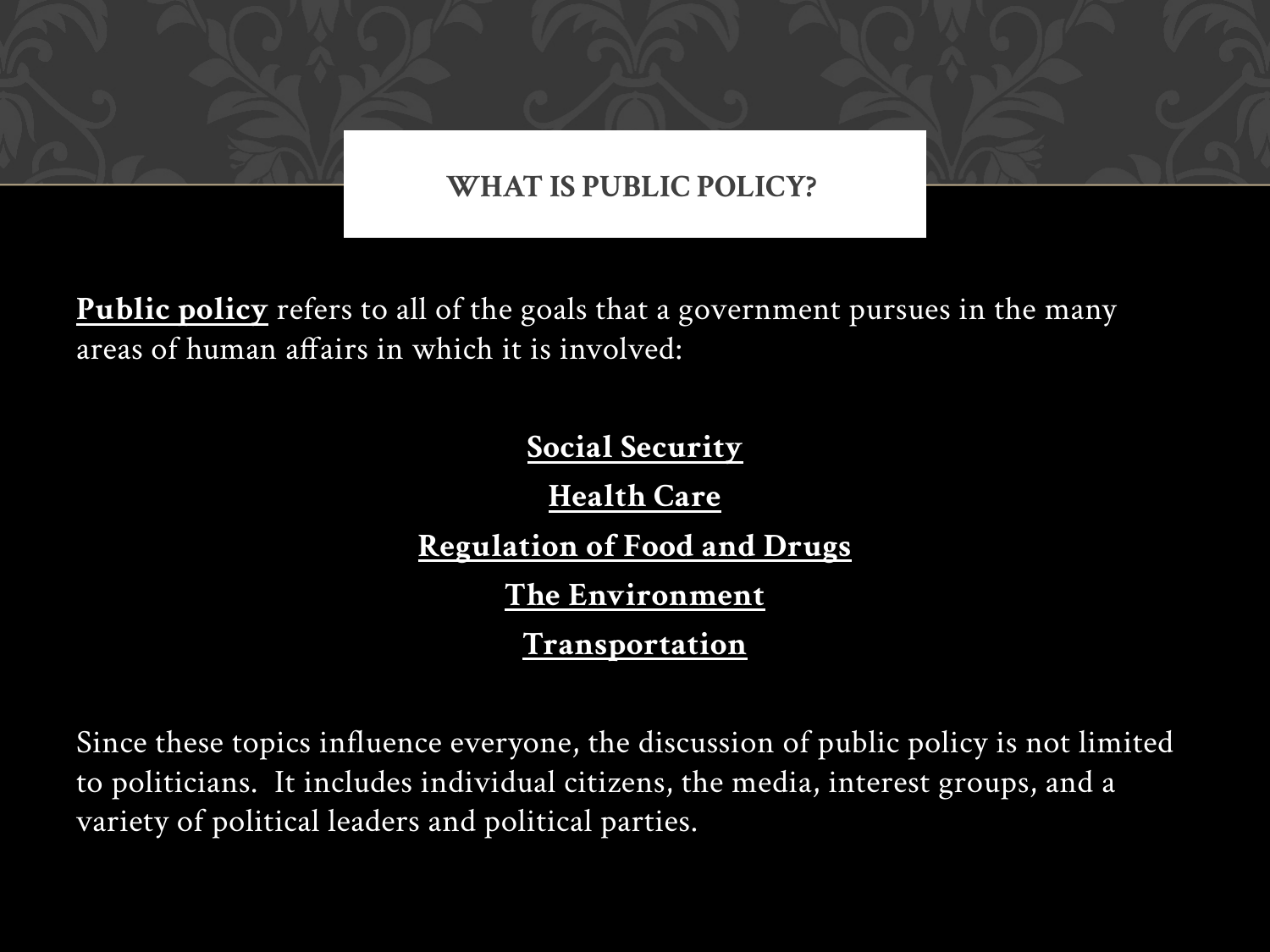

# What is public policy?
Public policy refers to all of the goals that a government pursues in the many areas of human affairs in which it is involved:

Social Security
Health Care
Regulation of Food and Drugs
The Environment
Transportation

Since these topics influence everyone, the discussion of public policy is not limited to politicians.  It includes individual citizens, the media, interest groups, and a variety of political leaders and political parties.